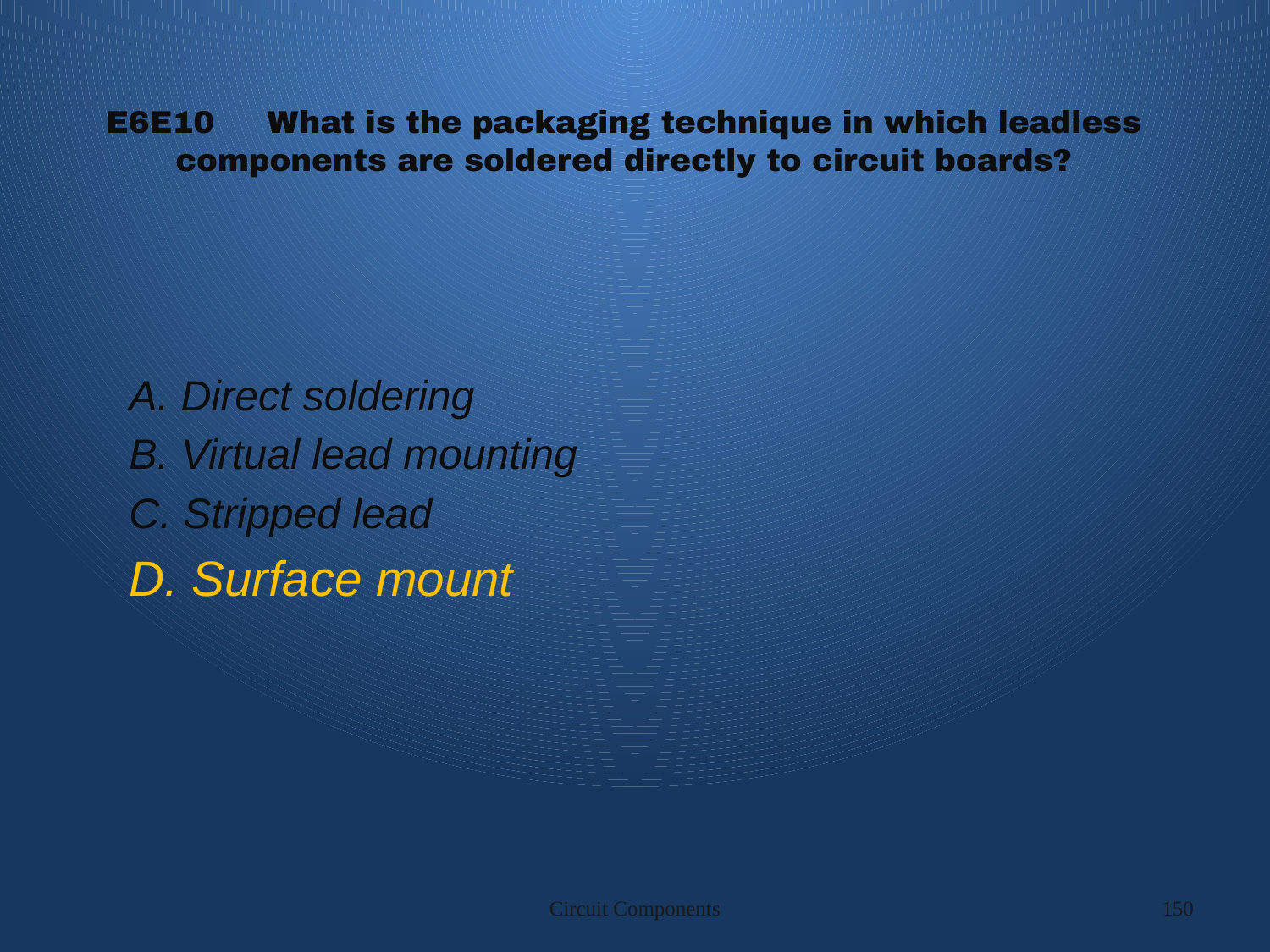

# E6E10     What is the packaging technique in which leadless components are soldered directly to circuit boards?

A. Direct soldering
B. Virtual lead mounting
C. Stripped lead
D. Surface mount
Circuit Components
150